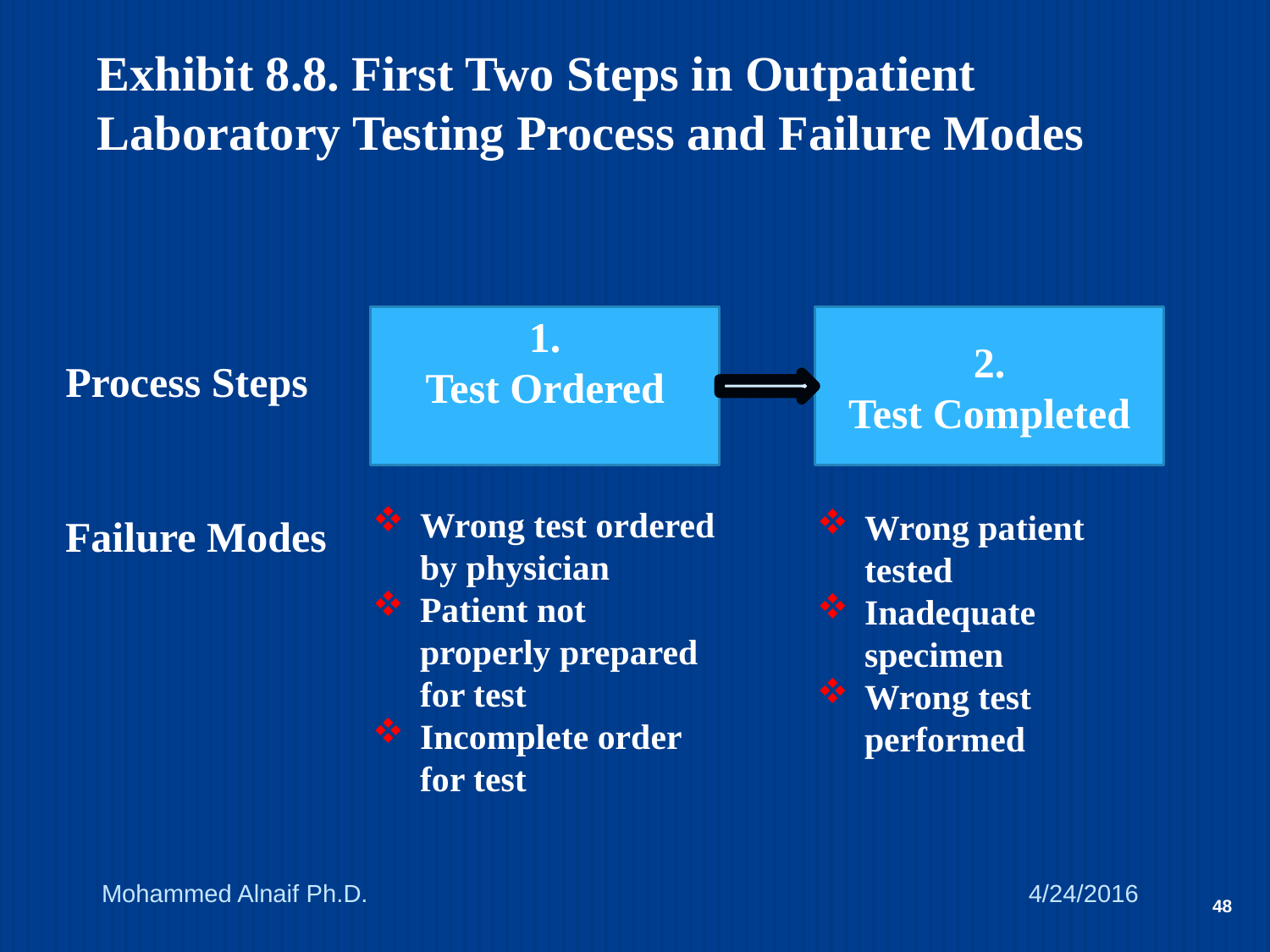

# Exhibit 8.8. First Two Steps in Outpatient Laboratory Testing Process and Failure Modes
1.
Test Ordered

2.
Test Completed
Process Steps

Wrong test ordered by physician
Patient not properly prepared for test
Incomplete order for test
Wrong patient tested
Inadequate specimen
Wrong test performed
Failure Modes
Mohammed Alnaif Ph.D.
4/24/2016
48